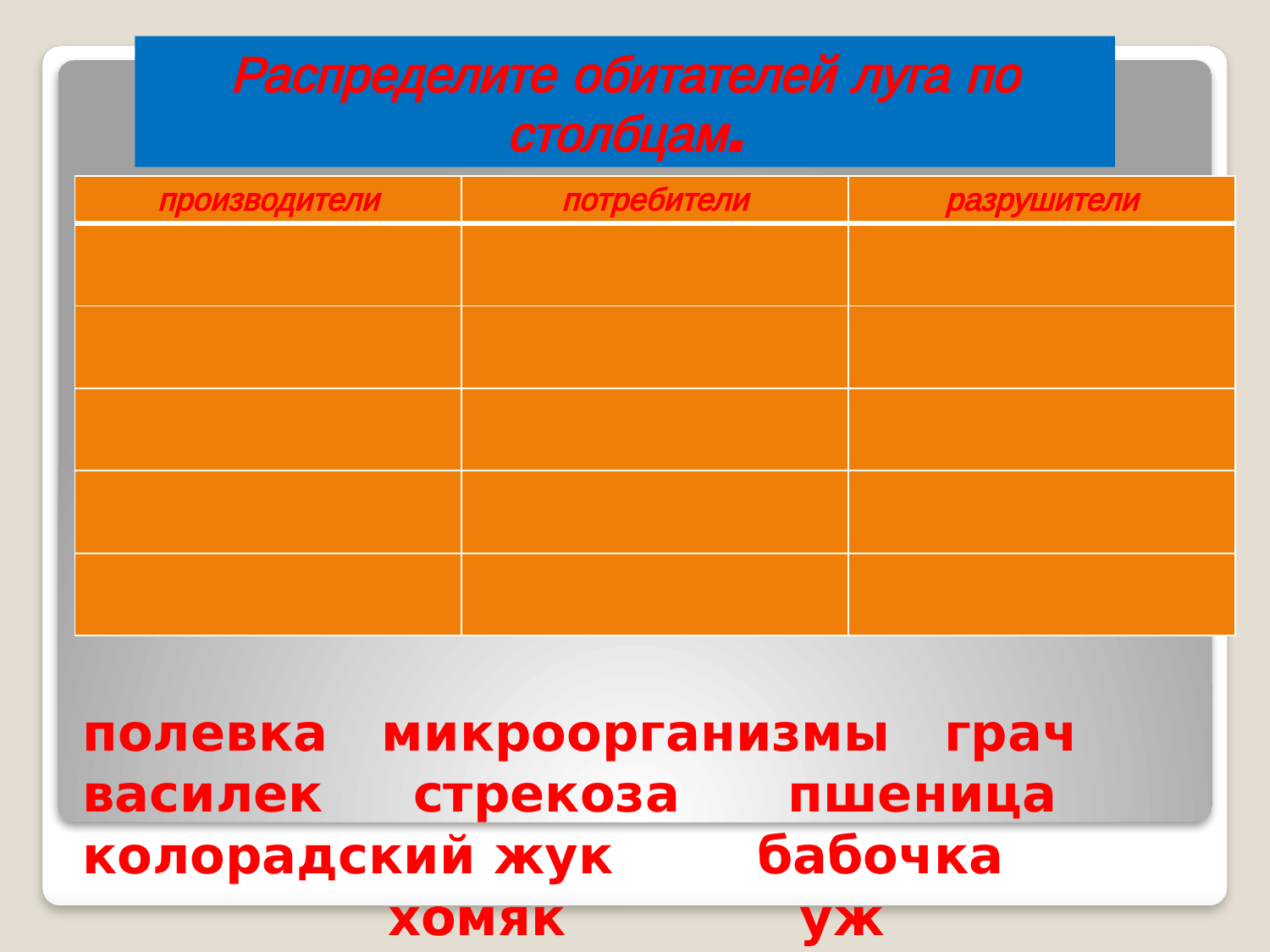

Распределите обитателей луга по столбцам.
| производители | потребители | разрушители |
| --- | --- | --- |
|  |  |  |
|  |  |  |
|  |  |  |
|  |  |  |
|  |  |  |
# полевка   микроорганизмы   грач василек     стрекоза      пшеница колорадский жук        бабочка хомяк             уж